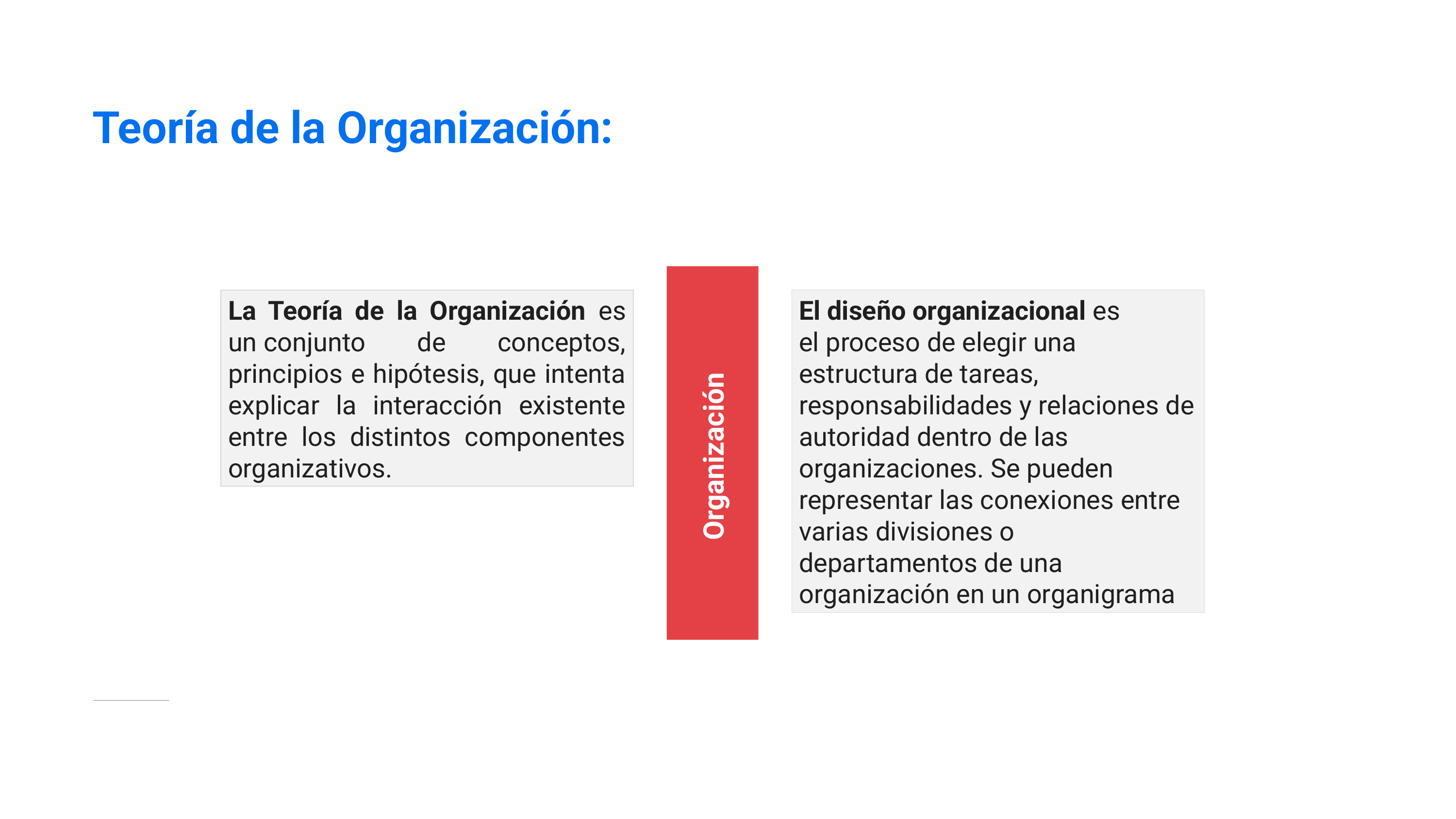

# Teoría de la Organización:
Organización
La Teoría de la Organización es un conjunto de conceptos, principios e hipótesis, que intenta explicar la interacción existente entre los distintos componentes organizativos.
El diseño organizacional es el proceso de elegir una estructura de tareas, responsabilidades y relaciones de autoridad dentro de las organizaciones. Se pueden representar las conexiones entre varias divisiones o departamentos de una organización en un organigrama